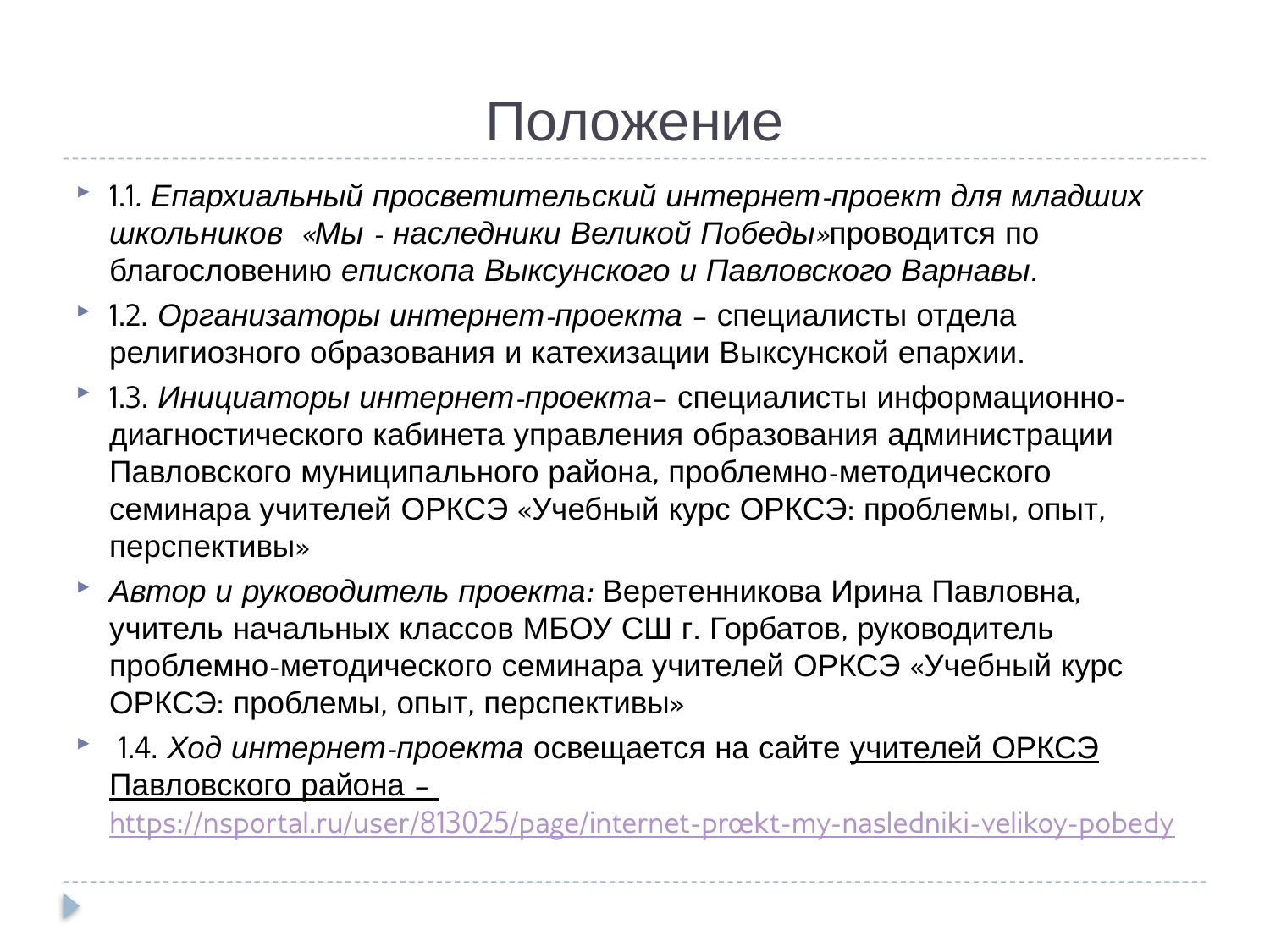

# Положение
1.1. Епархиальный просветительский интернет-проект для младших школьников  «Мы - наследники Великой Победы»проводится по благословению епископа Выксунского и Павловского Варнавы.
1.2. Организаторы интернет-проекта – специалисты отдела религиозного образования и катехизации Выксунской епархии.
1.3. Инициаторы интернет-проекта– специалисты информационно-диагностического кабинета управления образования администрации Павловского муниципального района, проблемно-методического семинара учителей ОРКСЭ «Учебный курс ОРКСЭ: проблемы, опыт, перспективы»
Автор и руководитель проекта: Веретенникова Ирина Павловна, учитель начальных классов МБОУ СШ г. Горбатов, руководитель проблемно-методического семинара учителей ОРКСЭ «Учебный курс ОРКСЭ: проблемы, опыт, перспективы»
 1.4. Ход интернет-проекта освещается на сайте учителей ОРКСЭ Павловского района – https://nsportal.ru/user/813025/page/internet-proekt-my-nasledniki-velikoy-pobedy